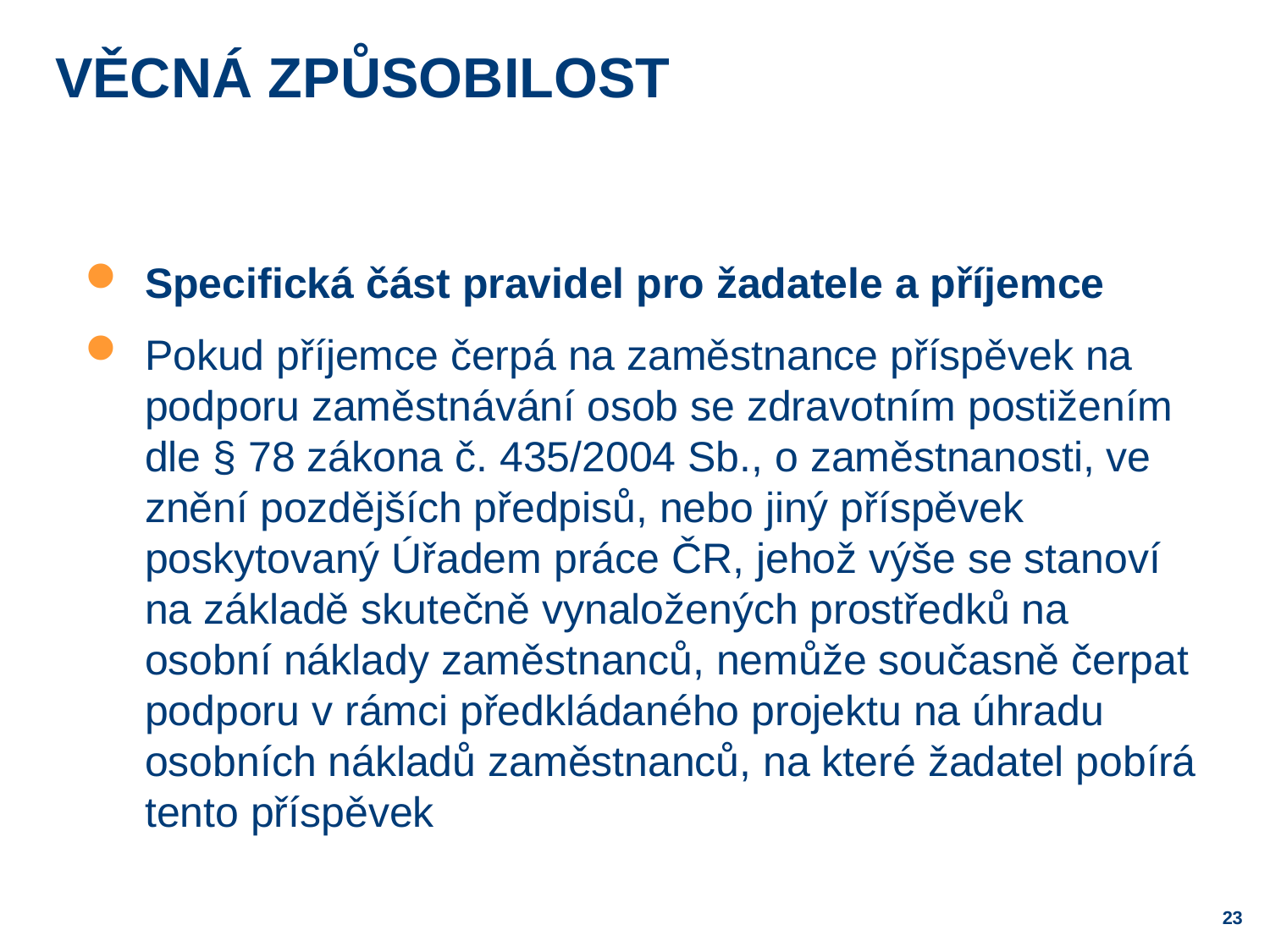

# Věcná způsobilost
Specifická část pravidel pro žadatele a příjemce
Pokud příjemce čerpá na zaměstnance příspěvek na podporu zaměstnávání osob se zdravotním postižením dle § 78 zákona č. 435/2004 Sb., o zaměstnanosti, ve znění pozdějších předpisů, nebo jiný příspěvek poskytovaný Úřadem práce ČR, jehož výše se stanoví na základě skutečně vynaložených prostředků na osobní náklady zaměstnanců, nemůže současně čerpat podporu v rámci předkládaného projektu na úhradu osobních nákladů zaměstnanců, na které žadatel pobírá tento příspěvek

23